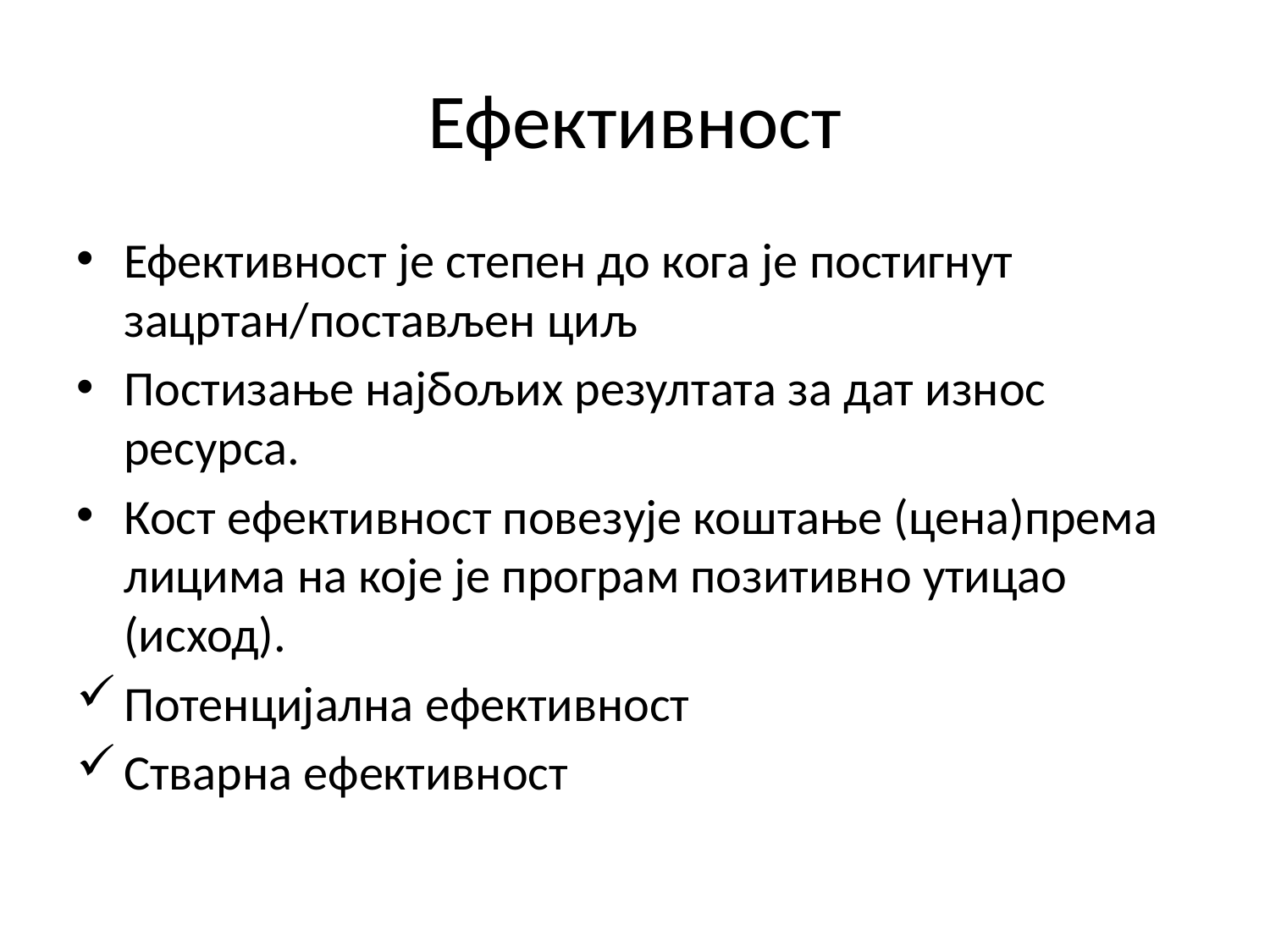

# Ефективност
Ефективност је степен до кога је постигнут зацртан/постављен циљ
Постизање најбољих резултата за дат износ ресурса.
Кост ефективност повезује коштање (цена)према лицима на које је програм позитивно утицао (исход).
Потенцијална ефективност
Стварна ефективност